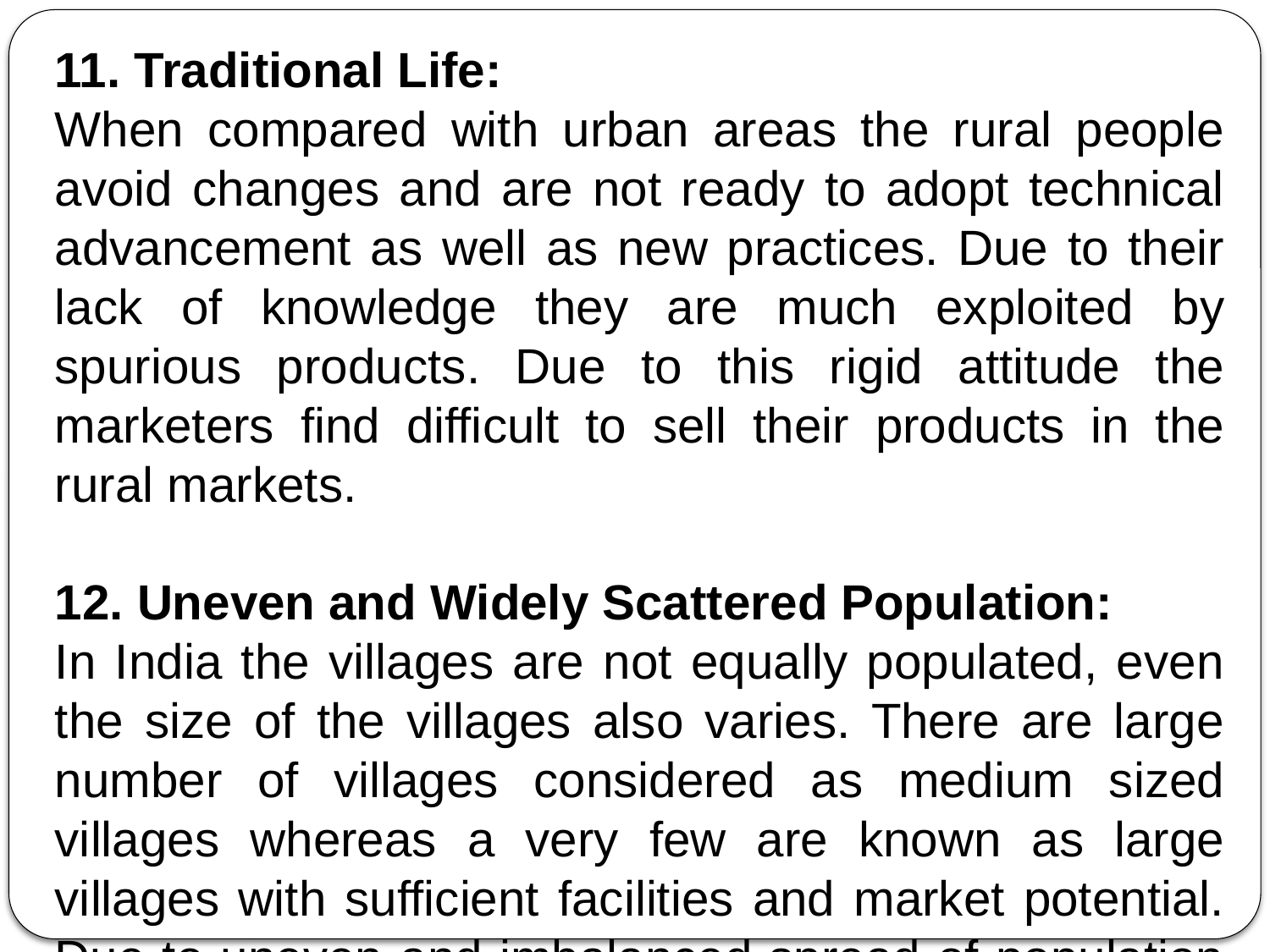

11. Traditional Life:
When compared with urban areas the rural people avoid changes and are not ready to adopt technical advancement as well as new practices. Due to their lack of knowledge they are much exploited by spurious products. Due to this rigid attitude the marketers find difficult to sell their products in the rural markets.

12. Uneven and Widely Scattered Population:
In India the villages are not equally populated, even the size of the villages also varies. There are large number of villages considered as medium sized villages whereas a very few are known as large villages with sufficient facilities and market potential. Due to uneven and imbalanced spread of population in these villages the marketers find it difficult to reach out to rural consumers for selling their products.